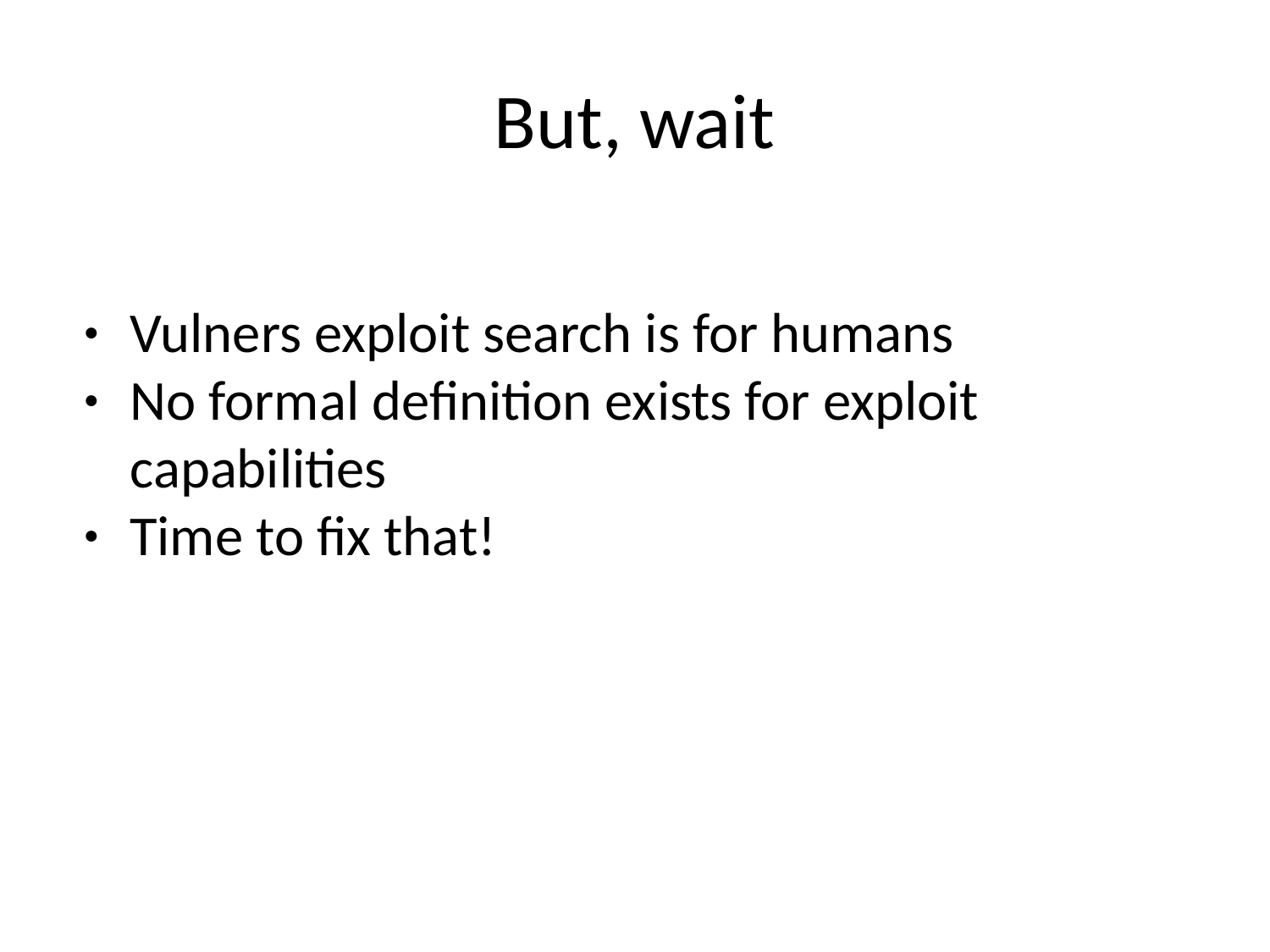

But, wait

Vulners exploit search is for humans
No formal definition exists for exploit capabilities
Time to fix that!